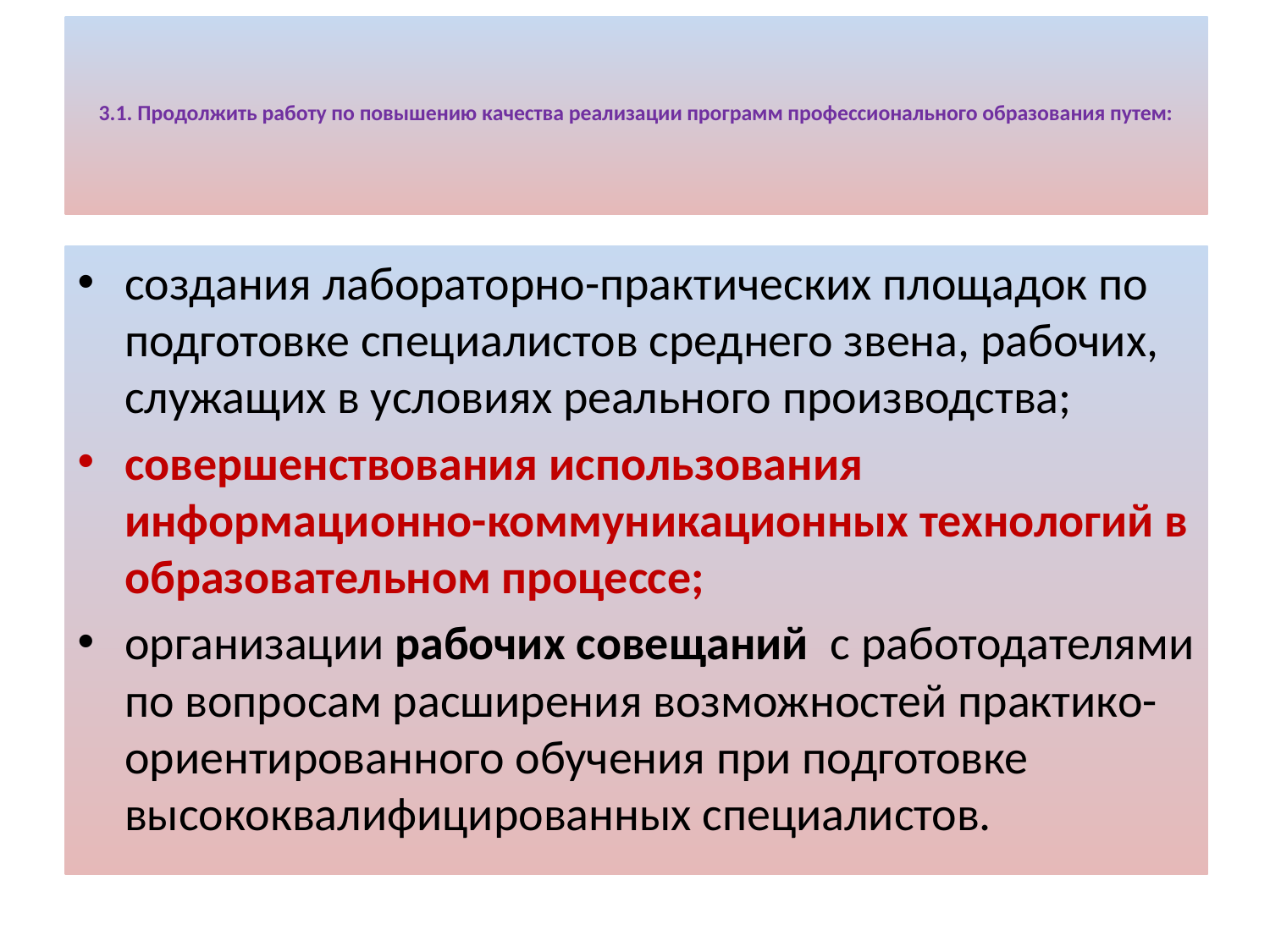

# 3.1. Продолжить работу по повышению качества реализации программ профессионального образования путем:
создания лабораторно-практических площадок по подготовке специалистов среднего звена, рабочих, служащих в условиях реального производства;
совершенствования использования информационно-коммуникационных технологий в образовательном процессе;
организации рабочих совещаний  с работодателями по вопросам расширения возможностей практико-ориентированного обучения при подготовке высококвалифицированных специалистов.